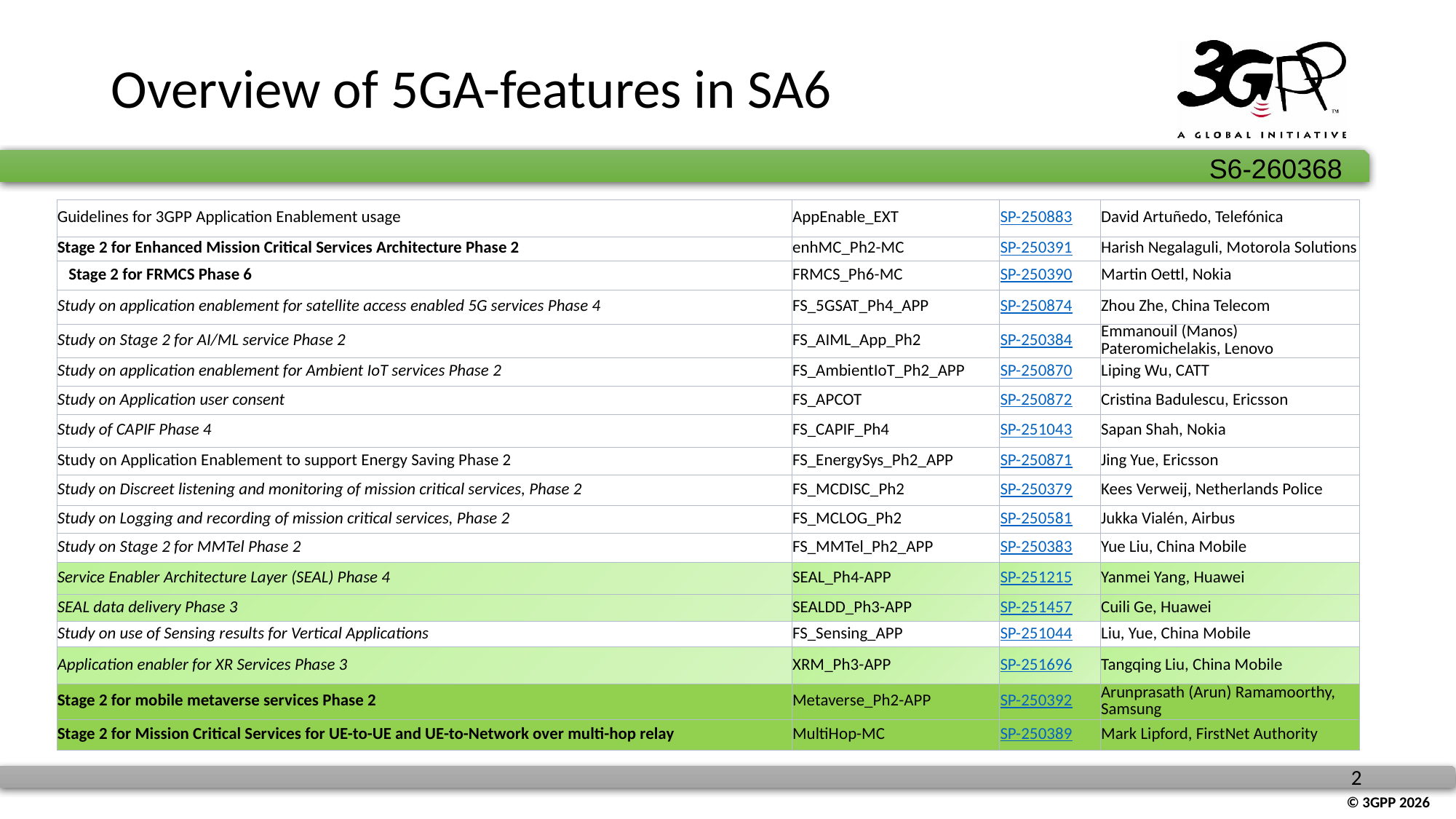

# Overview of 5GA-features in SA6
| Guidelines for 3GPP Application Enablement usage | AppEnable\_EXT | SP-250883 | David Artuñedo, Telefónica |
| --- | --- | --- | --- |
| Stage 2 for Enhanced Mission Critical Services Architecture Phase 2 | enhMC\_Ph2-MC | SP-250391 | Harish Negalaguli, Motorola Solutions |
| Stage 2 for FRMCS Phase 6 | FRMCS\_Ph6-MC | SP-250390 | Martin Oettl, Nokia |
| Study on application enablement for satellite access enabled 5G services Phase 4 | FS\_5GSAT\_Ph4\_APP | SP-250874 | Zhou Zhe, China Telecom |
| Study on Stage 2 for AI/ML service Phase 2 | FS\_AIML\_App\_Ph2 | SP-250384 | Emmanouil (Manos) Pateromichelakis, Lenovo |
| Study on application enablement for Ambient IoT services Phase 2 | FS\_AmbientIoT\_Ph2\_APP | SP-250870 | Liping Wu, CATT |
| Study on Application user consent | FS\_APCOT | SP-250872 | Cristina Badulescu, Ericsson |
| Study of CAPIF Phase 4 | FS\_CAPIF\_Ph4 | SP-251043 | Sapan Shah, Nokia |
| Study on Application Enablement to support Energy Saving Phase 2 | FS\_EnergySys\_Ph2\_APP | SP-250871 | Jing Yue, Ericsson |
| Study on Discreet listening and monitoring of mission critical services, Phase 2 | FS\_MCDISC\_Ph2 | SP-250379 | Kees Verweij, Netherlands Police |
| Study on Logging and recording of mission critical services, Phase 2 | FS\_MCLOG\_Ph2 | SP-250581 | Jukka Vialén, Airbus |
| Study on Stage 2 for MMTel Phase 2 | FS\_MMTel\_Ph2\_APP | SP-250383 | Yue Liu, China Mobile |
| Service Enabler Architecture Layer (SEAL) Phase 4 | SEAL\_Ph4-APP | SP-251215 | Yanmei Yang, Huawei |
| SEAL data delivery Phase 3 | SEALDD\_Ph3-APP | SP-251457 | Cuili Ge, Huawei |
| Study on use of Sensing results for Vertical Applications | FS\_Sensing\_APP | SP-251044 | Liu, Yue, China Mobile |
| Application enabler for XR Services Phase 3 | XRM\_Ph3-APP | SP-251696 | Tangqing Liu, China Mobile |
| Stage 2 for mobile metaverse services Phase 2 | Metaverse\_Ph2-APP | SP-250392 | Arunprasath (Arun) Ramamoorthy, Samsung |
| Stage 2 for Mission Critical Services for UE-to-UE and UE-to-Network over multi-hop relay | MultiHop-MC | SP-250389 | Mark Lipford, FirstNet Authority |